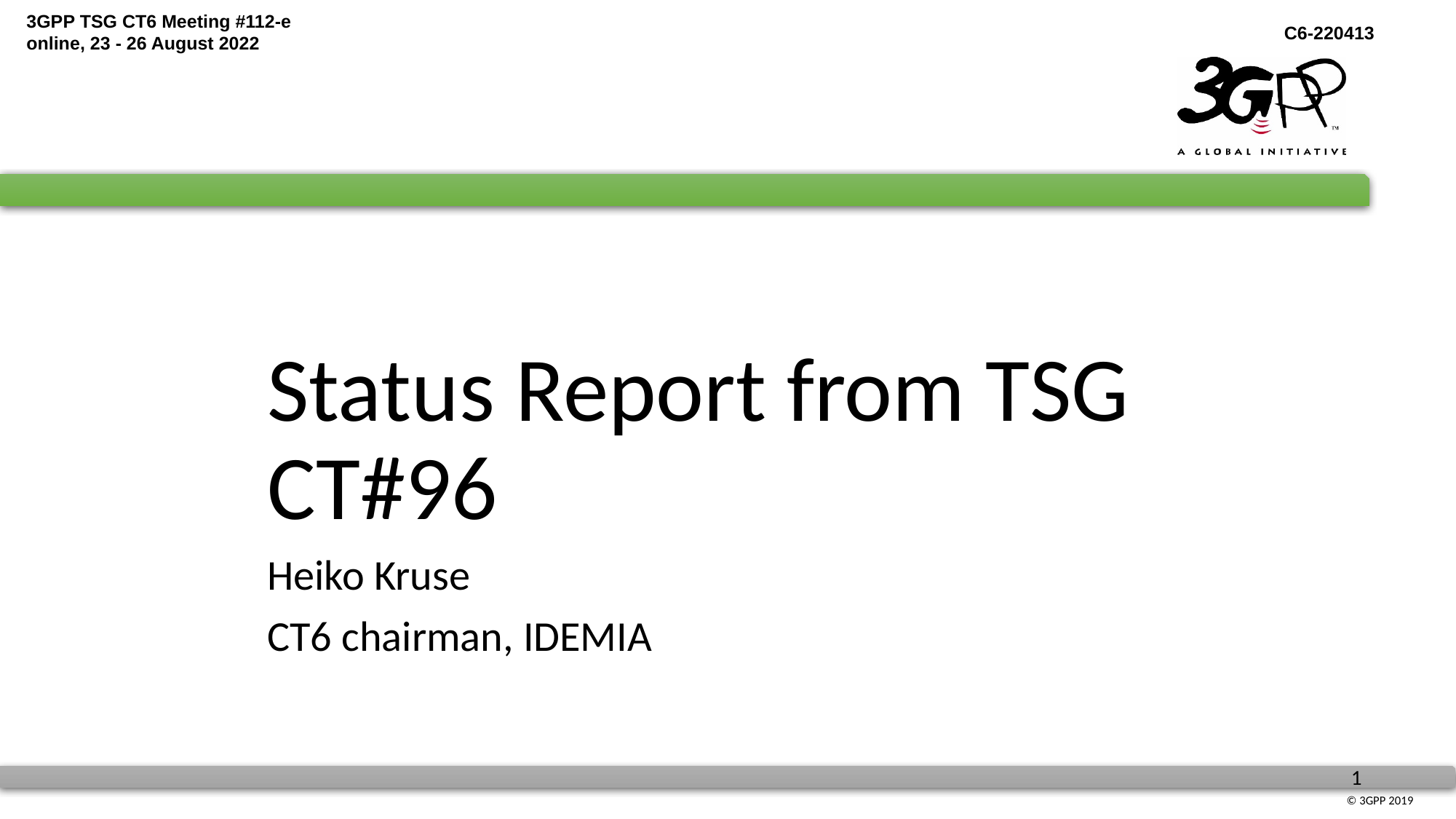

# Status Report from TSG CT#96
Heiko Kruse
CT6 chairman, IDEMIA